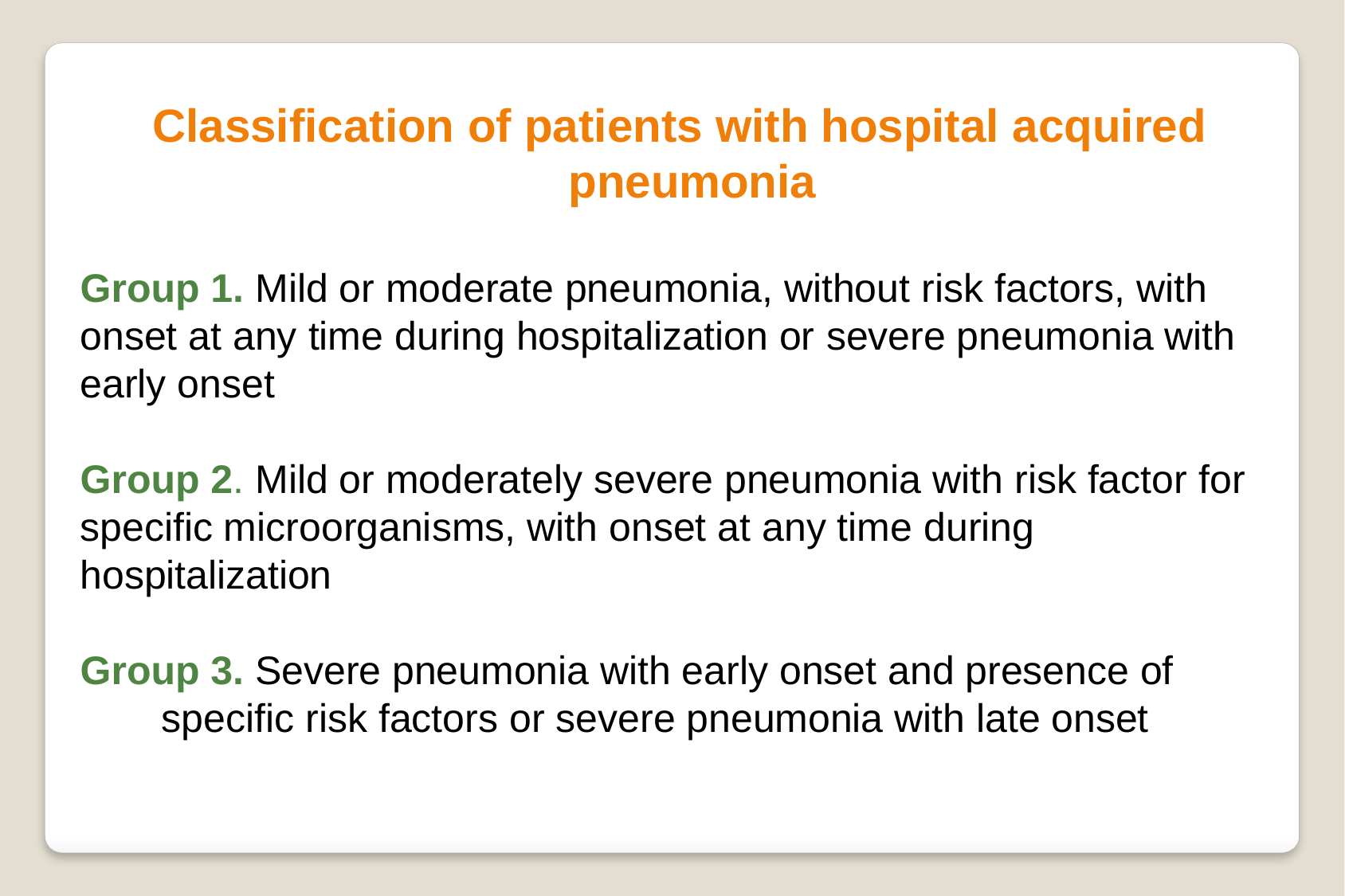

Classification of patients with hospital acquired
 pneumonia

Group 1. Mild or moderate pneumonia, without risk factors, with onset at any time during hospitalization or severe pneumonia with early onset

Group 2. Mild or moderately severe pneumonia with risk factor for specific microorganisms, with onset at any time during hospitalization

Group 3. Severe pneumonia with early onset and presence of specific risk factors or severe pneumonia with late onset